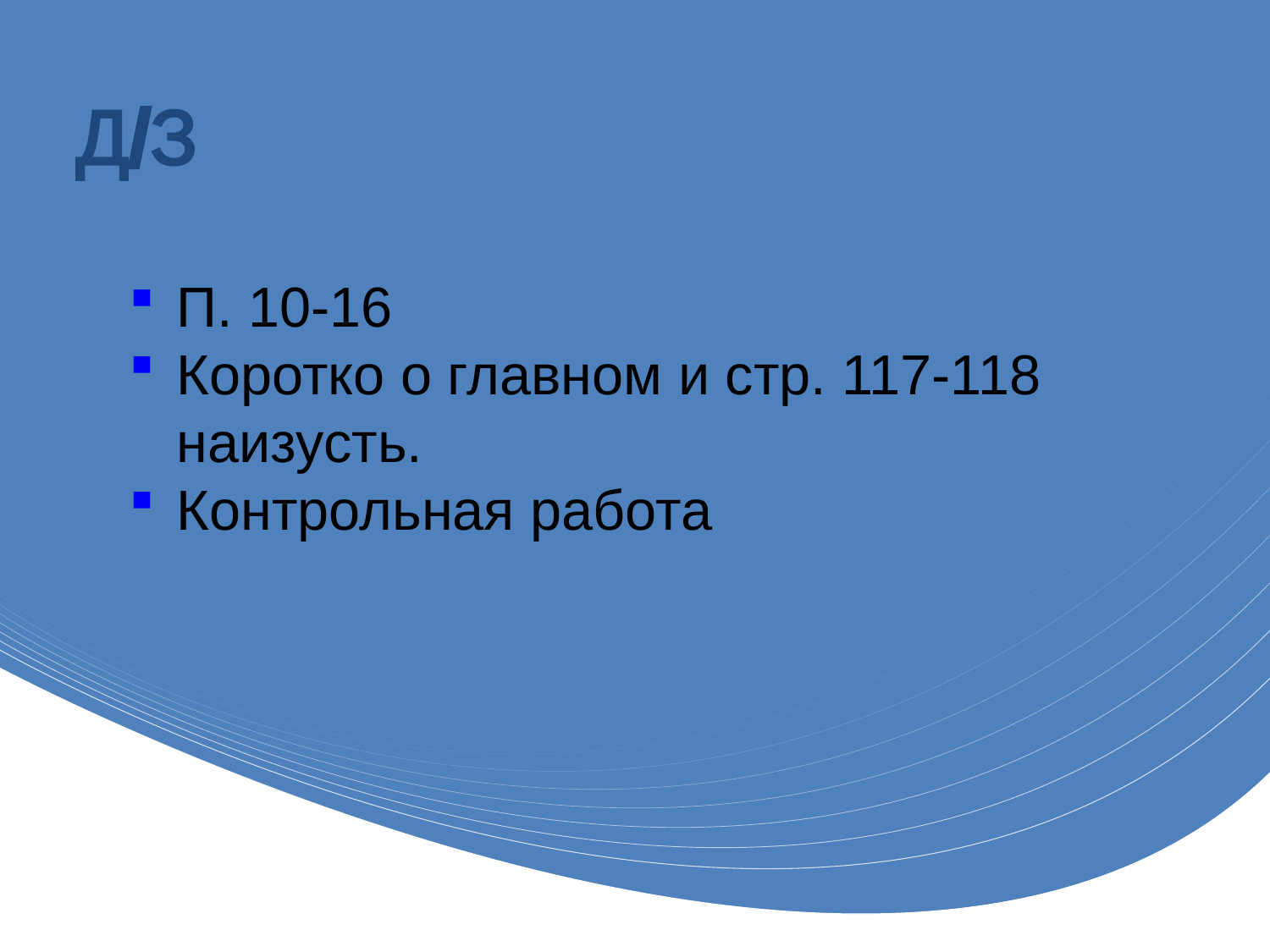

# Д/З
П. 10-16
Коротко о главном и стр. 117-118 наизусть.
Контрольная работа